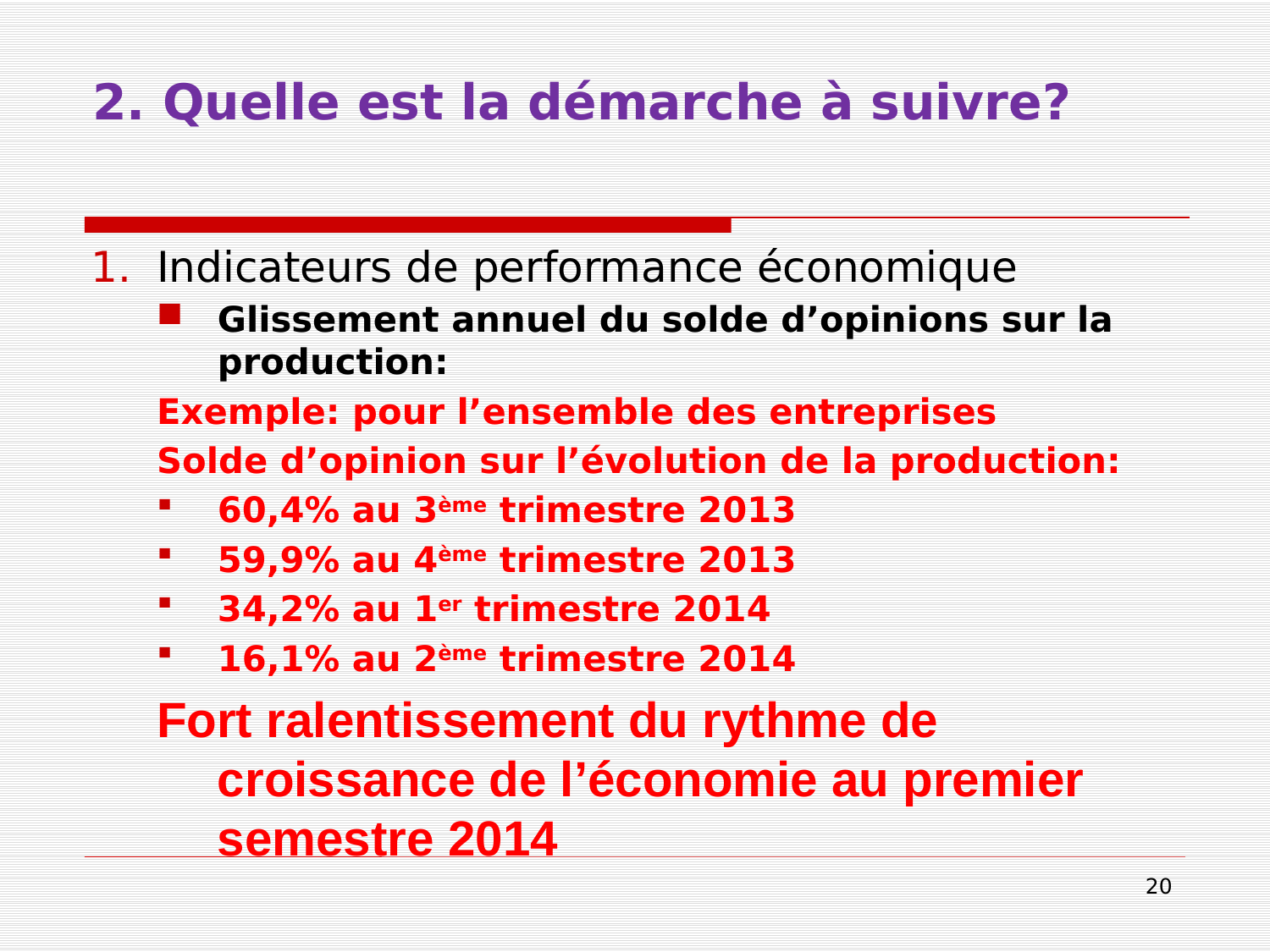

# 2. Quelle est la démarche à suivre?
Indicateurs de performance économique
Glissement annuel du solde d’opinions sur la production:
Exemple: pour l’ensemble des entreprises
Solde d’opinion sur l’évolution de la production:
60,4% au 3ème trimestre 2013
59,9% au 4ème trimestre 2013
34,2% au 1er trimestre 2014
16,1% au 2ème trimestre 2014
Fort ralentissement du rythme de croissance de l’économie au premier semestre 2014

20